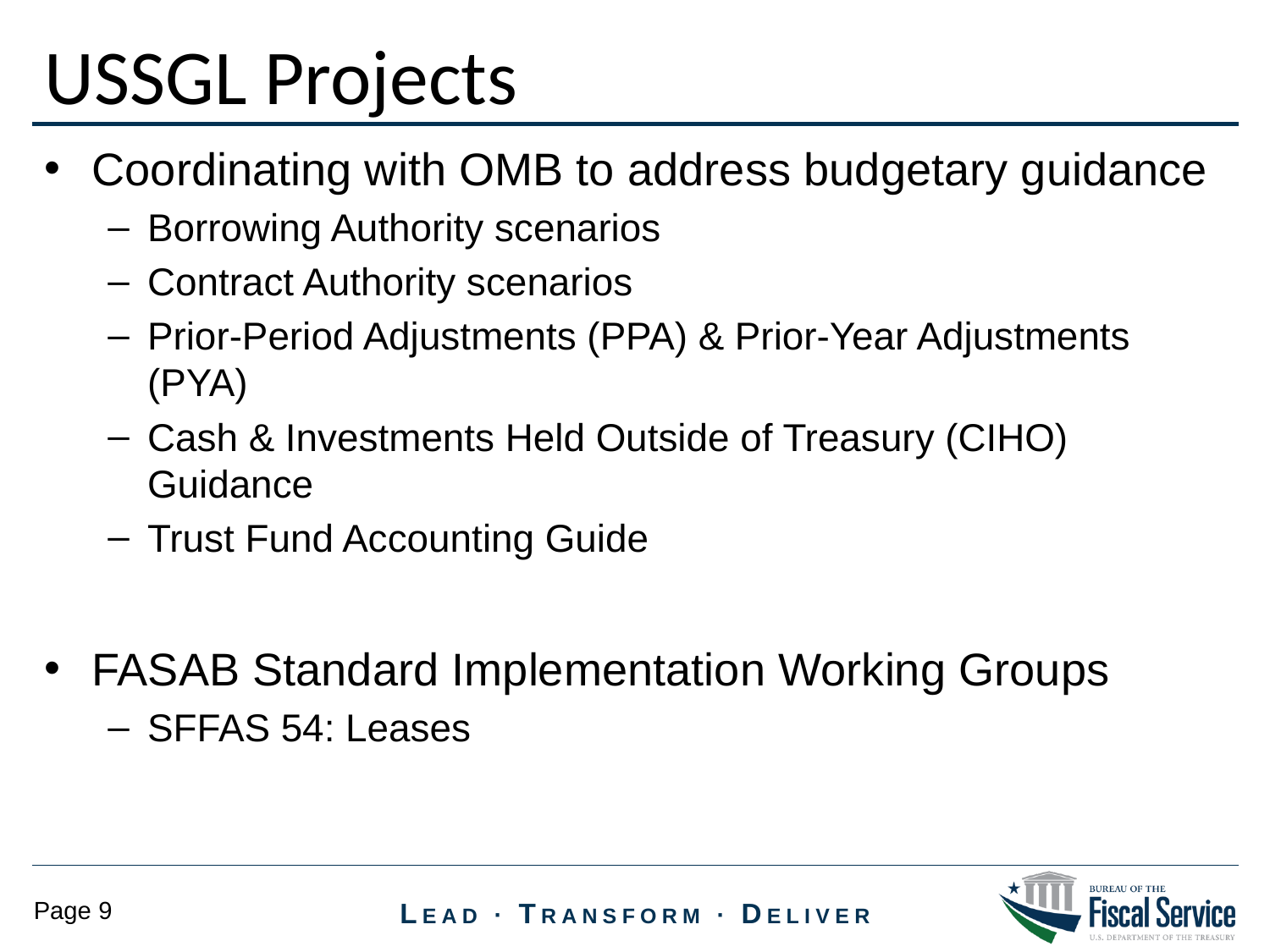

USSGL Projects
Coordinating with OMB to address budgetary guidance
Borrowing Authority scenarios
Contract Authority scenarios
Prior-Period Adjustments (PPA) & Prior-Year Adjustments (PYA)
Cash & Investments Held Outside of Treasury (CIHO) Guidance
Trust Fund Accounting Guide

FASAB Standard Implementation Working Groups
SFFAS 54: Leases